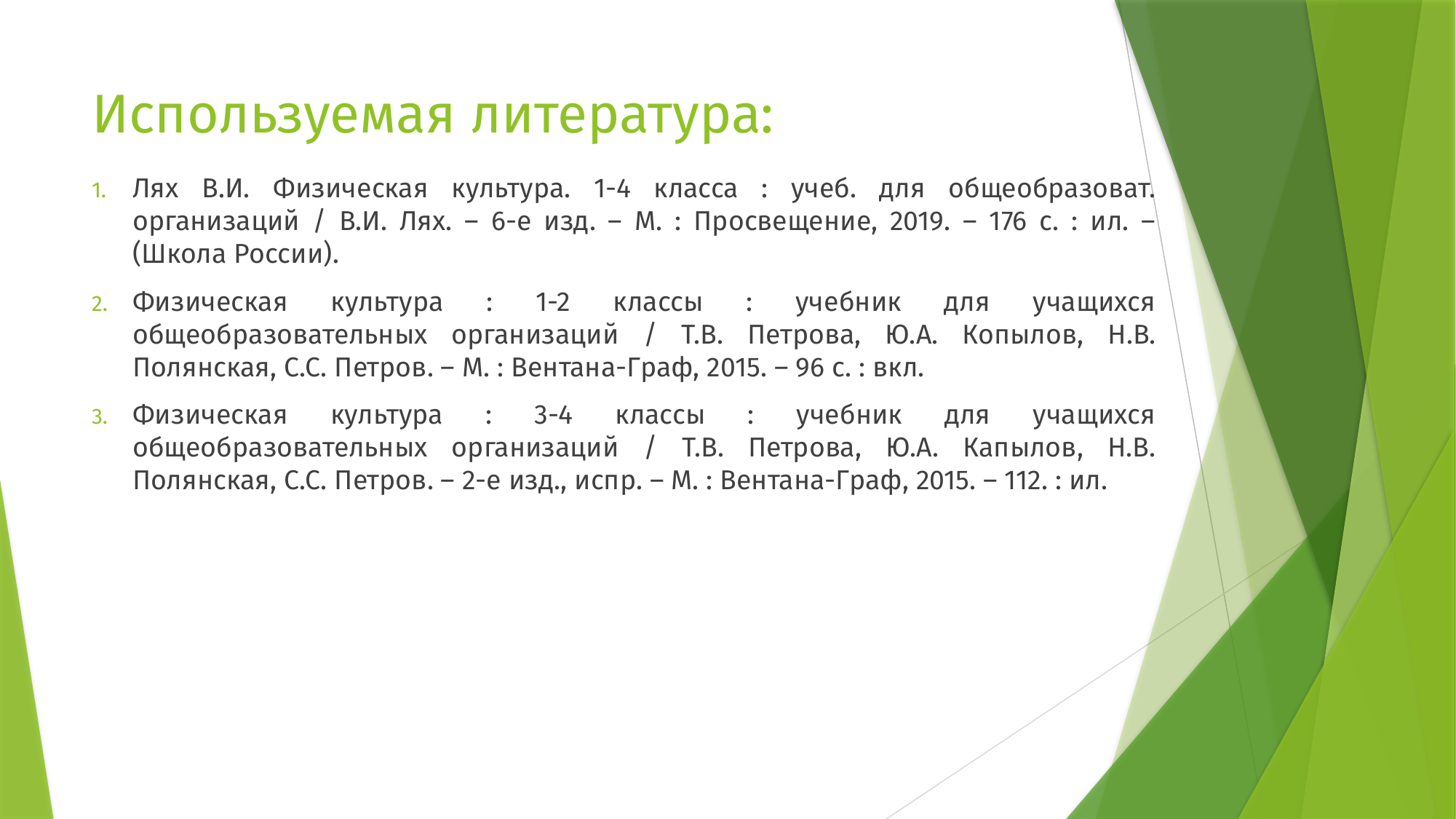

# Используемая литература:
Лях В.И. Физическая культура. 1-4 класса : учеб. для общеобразоват. организаций / В.И. Лях. – 6-е изд. – М. : Просвещение, 2019. – 176 с. : ил. – (Школа России).
Физическая культура : 1-2 классы : учебник для учащихся общеобразовательных организаций / Т.В. Петрова, Ю.А. Копылов, Н.В. Полянская, С.С. Петров. – М. : Вентана-Граф, 2015. – 96 с. : вкл.
Физическая культура : 3-4 классы : учебник для учащихся общеобразовательных организаций / Т.В. Петрова, Ю.А. Капылов, Н.В. Полянская, С.С. Петров. – 2-е изд., испр. – М. : Вентана-Граф, 2015. – 112. : ил.